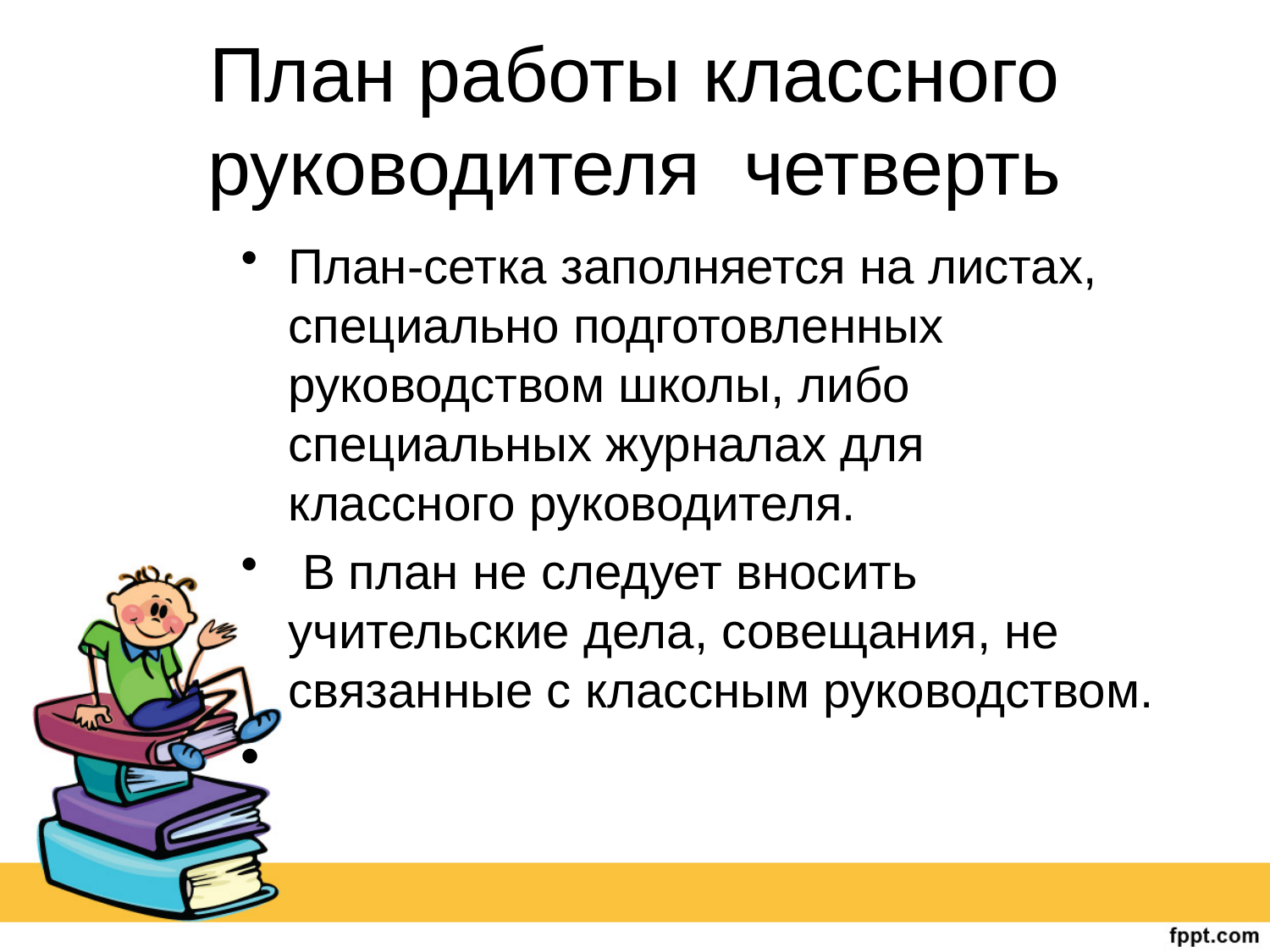

# План работы классного руководителя  четверть
План-сетка заполняется на листах, специально подготовленных руководством школы, либо специальных журналах для классного руководителя.
 В план не следует вносить учительские дела, совещания, не связанные с классным руководством.